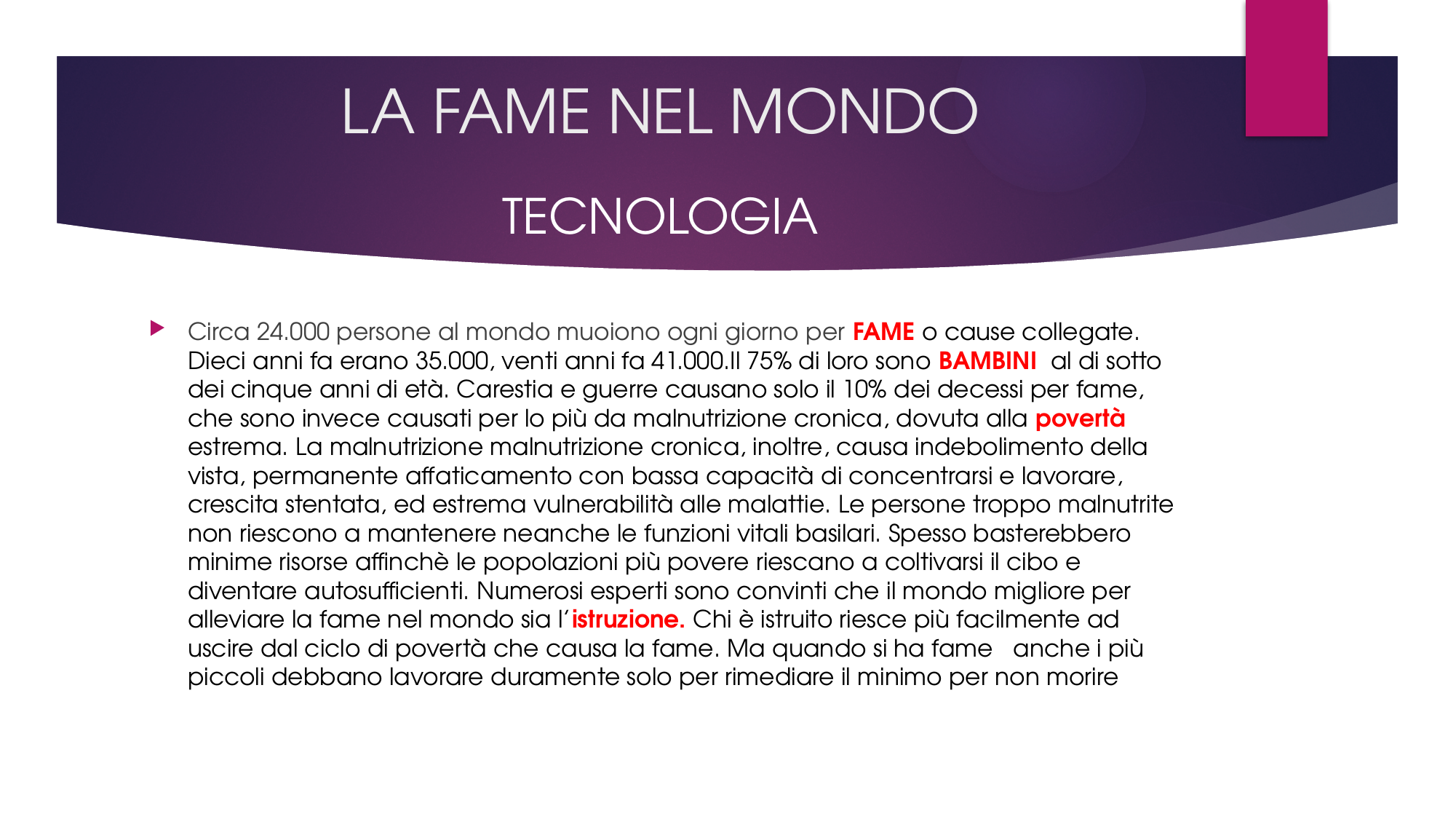

# LA FAME NEL MONDO
TECNOLOGIA
Circa 24.000 persone al mondo muoiono ogni giorno per FAME o cause collegate. Dieci anni fa erano 35.000, venti anni fa 41.000.Il 75% di loro sono BAMBINI  al di sotto dei cinque anni di età. Carestia e guerre causano solo il 10% dei decessi per fame, che sono invece causati per lo più da malnutrizione cronica, dovuta alla povertà estrema. La malnutrizione malnutrizione cronica, inoltre, causa indebolimento della vista, permanente affaticamento con bassa capacità di concentrarsi e lavorare, crescita stentata, ed estrema vulnerabilità alle malattie. Le persone troppo malnutrite non riescono a mantenere neanche le funzioni vitali basilari. Spesso basterebbero minime risorse affinchè le popolazioni più povere riescano a coltivarsi il cibo e diventare autosufficienti. Numerosi esperti sono convinti che il mondo migliore per alleviare la fame nel mondo sia l’istruzione. Chi è istruito riesce più facilmente ad uscire dal ciclo di povertà che causa la fame. Ma quando si ha fame   anche i più piccoli debbano lavorare duramente solo per rimediare il minimo per non morire